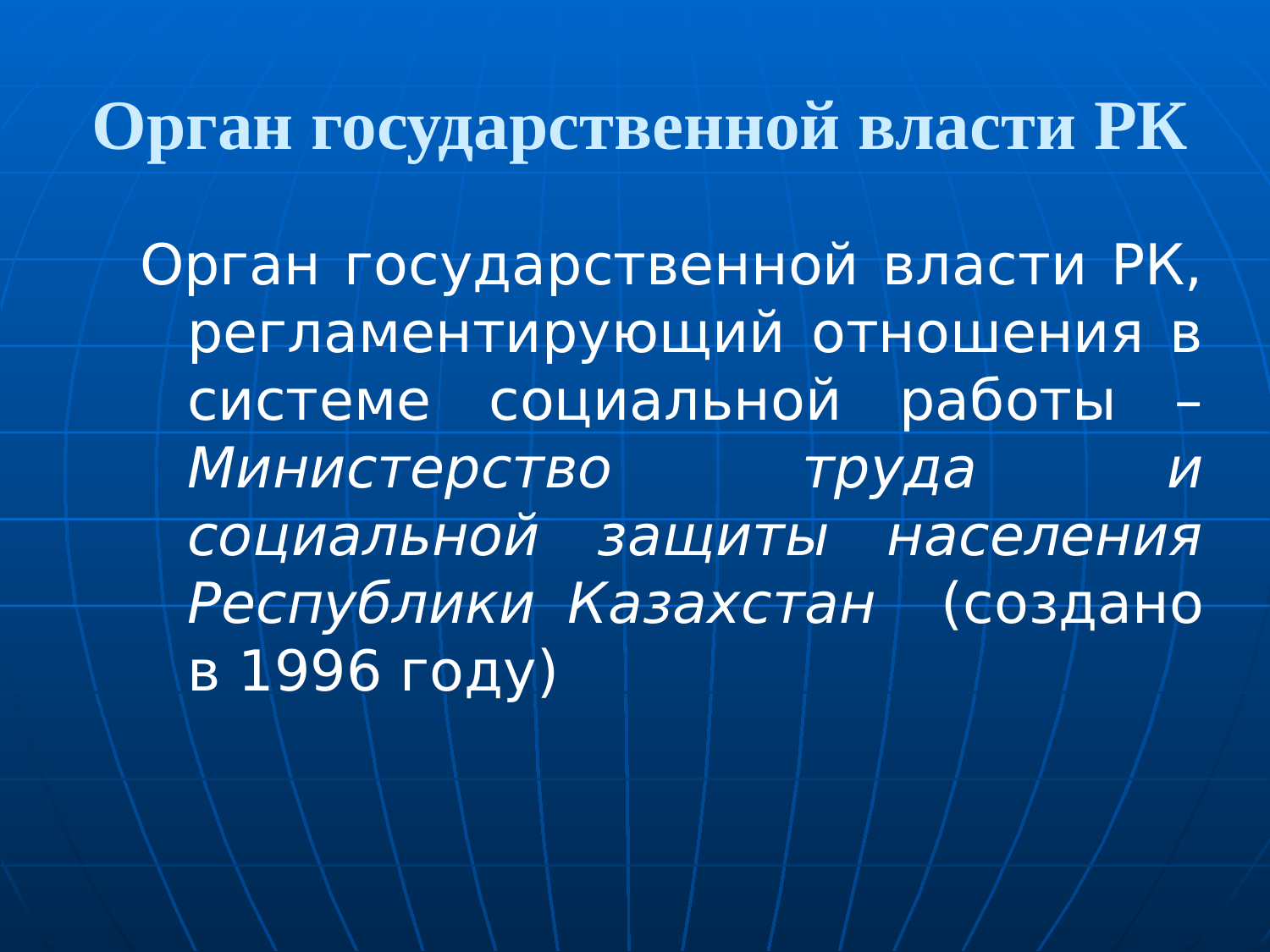

# Орган государственной власти РК
Орган государственной власти РК, регламентирующий отношения в системе социальной работы – Министерство труда и социальной защиты населения Республики Казахстан  (создано в 1996 году)